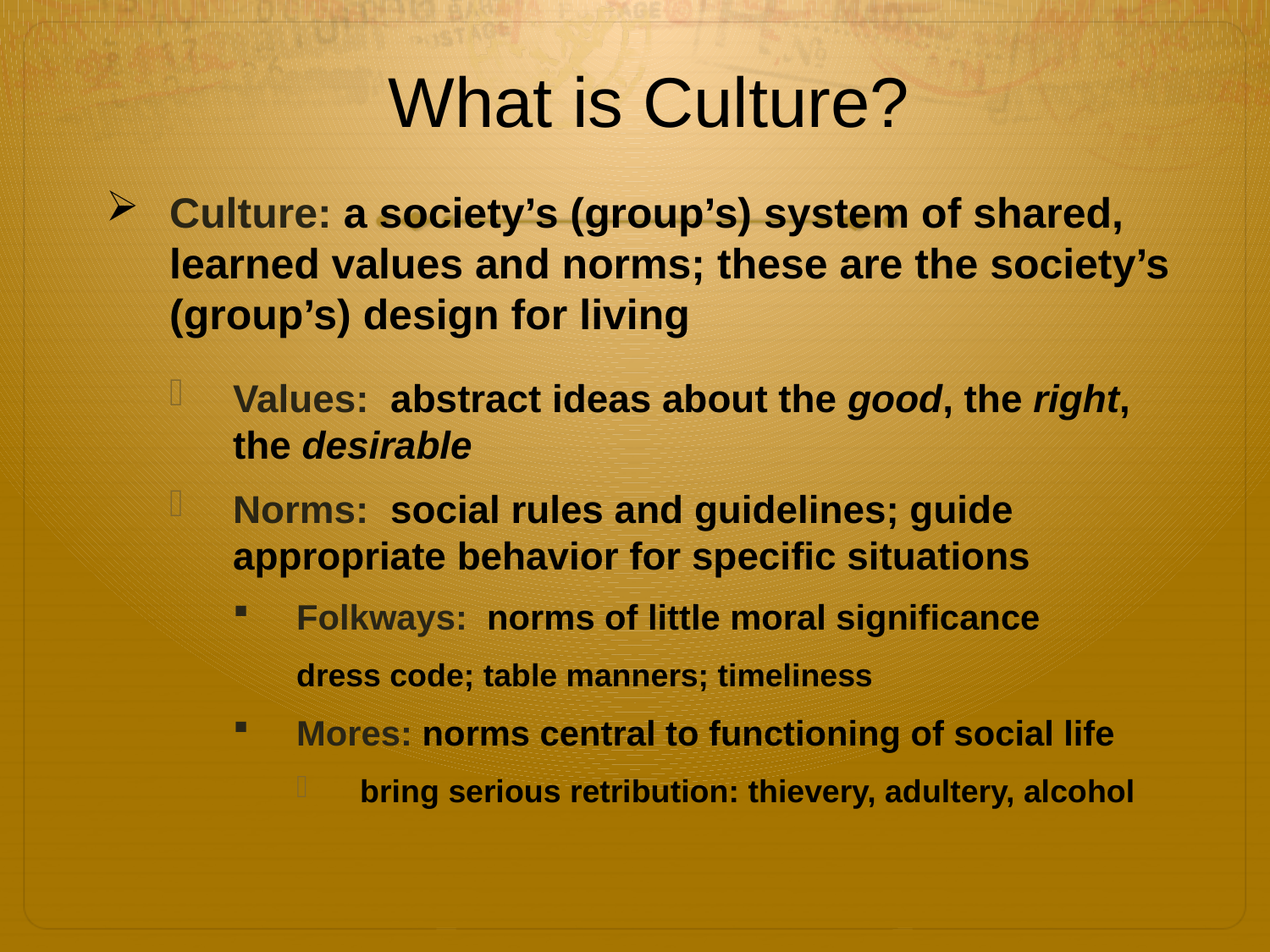

# What is Culture?
Culture: a society’s (group’s) system of shared, learned values and norms; these are the society’s (group’s) design for living
Values:  abstract ideas about the good, the right, the desirable
Norms:  social rules and guidelines; guide appropriate behavior for specific situations
Folkways:  norms of little moral significance
dress code; table manners; timeliness
Mores: norms central to functioning of social life
bring serious retribution: thievery, adultery, alcohol